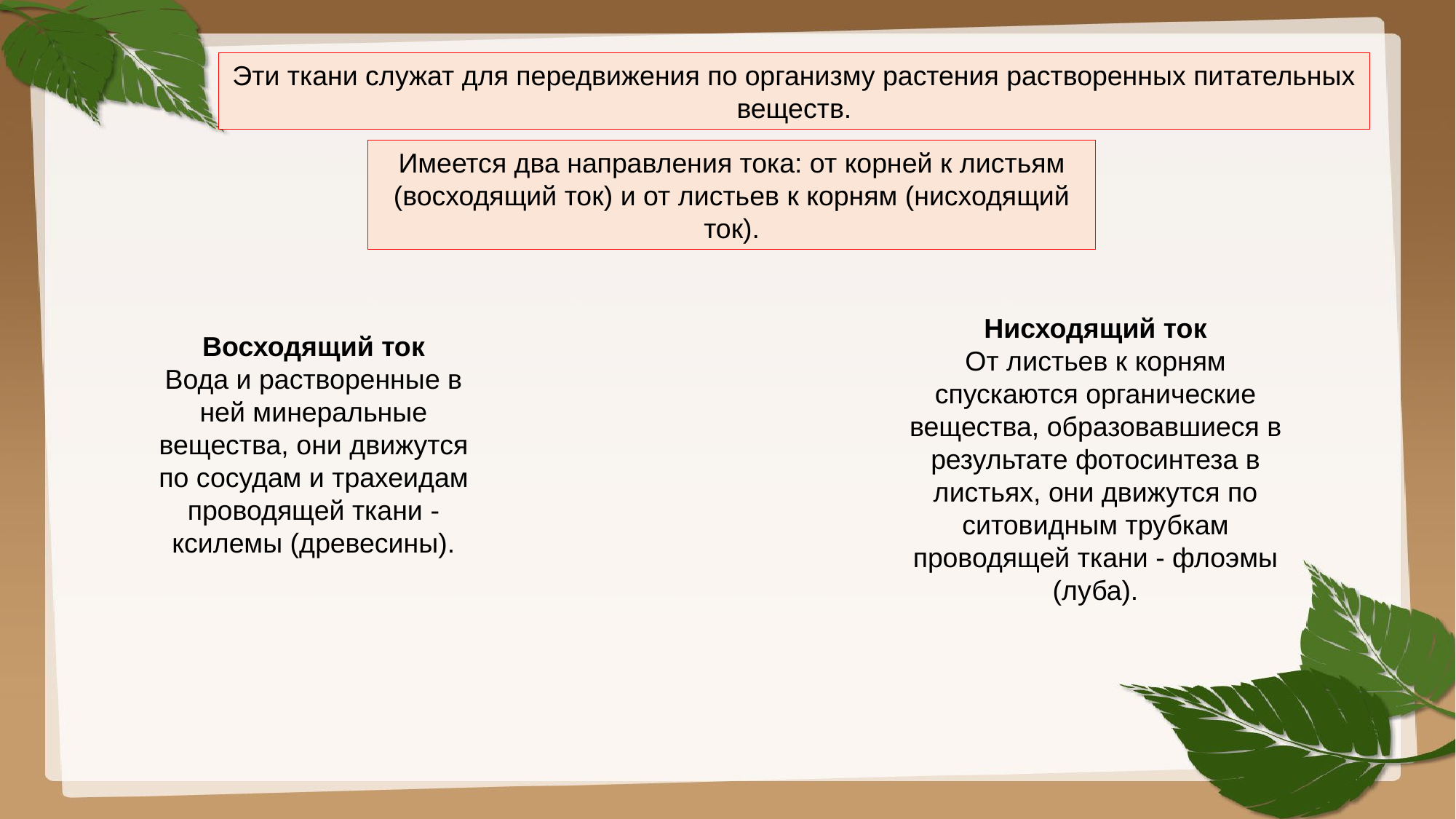

Эти ткани служат для передвижения по организму растения растворенных питательных веществ.
Имеется два направления тока: от корней к листьям (восходящий ток) и от листьев к корням (нисходящий ток).
Нисходящий ток
От листьев к корням спускаются органические вещества, образовавшиеся в результате фотосинтеза в листьях, они движутся по ситовидным трубкам проводящей ткани - флоэмы (луба).
Восходящий ток
Вода и растворенные в ней минеральные вещества, они движутся по сосудам и трахеидам проводящей ткани - ксилемы (древесины).